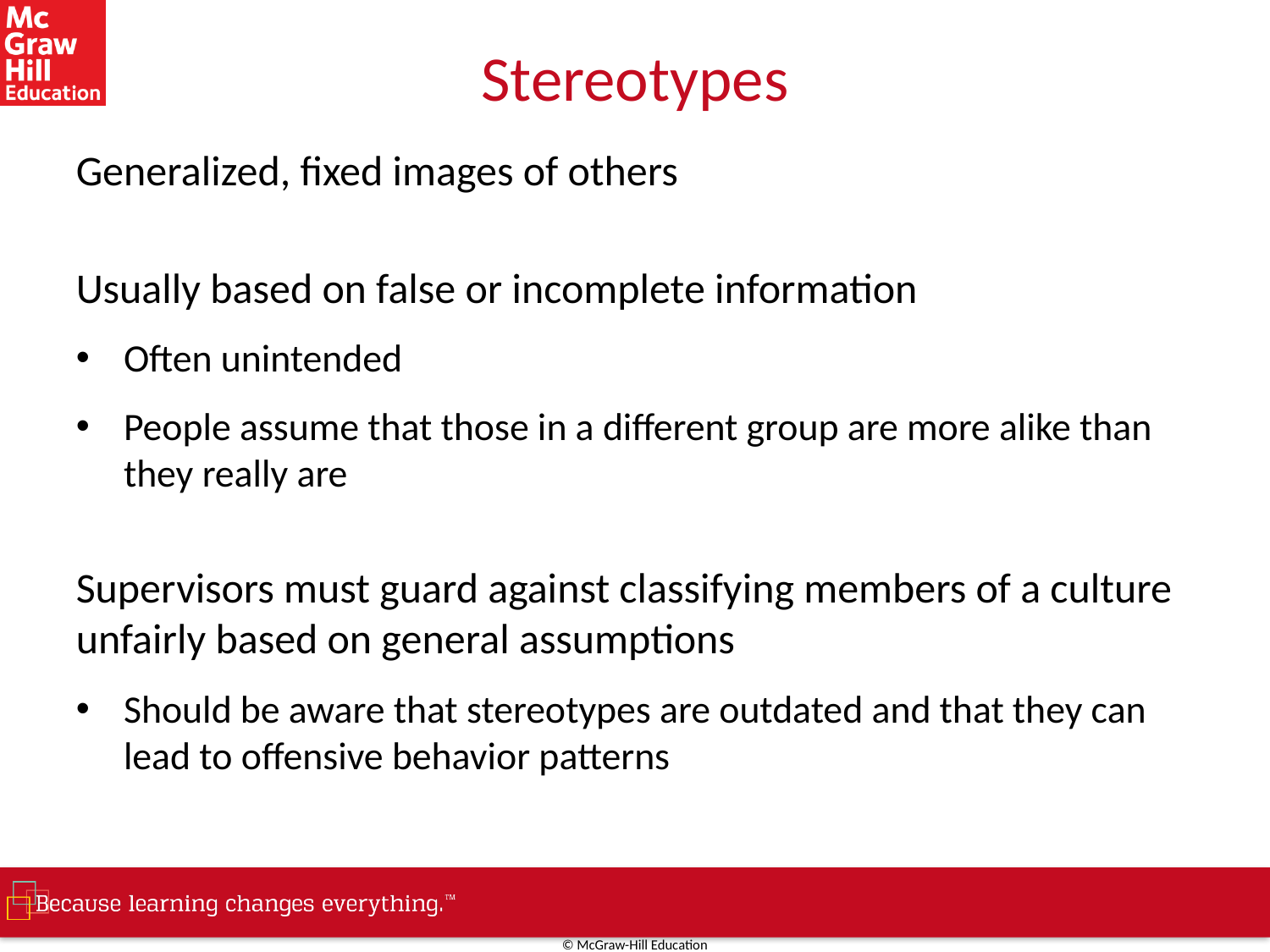

# Stereotypes
Generalized, fixed images of others

Usually based on false or incomplete information
Often unintended
People assume that those in a different group are more alike than they really are

Supervisors must guard against classifying members of a culture unfairly based on general assumptions
Should be aware that stereotypes are outdated and that they can lead to offensive behavior patterns